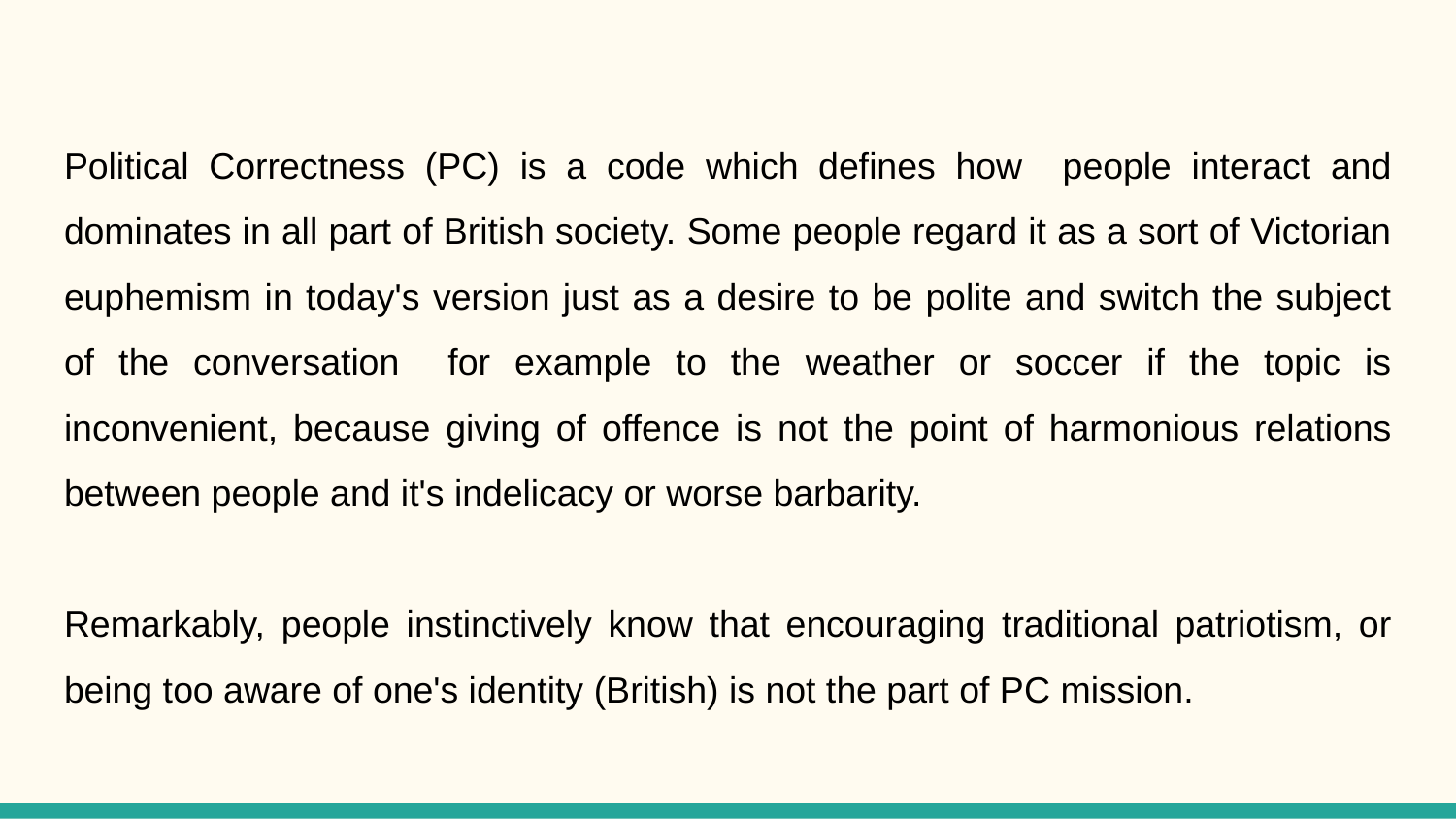

Political Correctness (PC) is a code which defines how  people interact and dominates in all part of British society. Some people regard it as a sort of Victorian euphemism in today's version just as a desire to be polite and switch the subject of the conversation  for example to the weather or soccer if the topic is inconvenient, because giving of offence is not the point of harmonious relations between people and it's indelicacy or worse barbarity.

Remarkably, people instinctively know that encouraging traditional patriotism, or being too aware of one's identity (British) is not the part of PC mission.